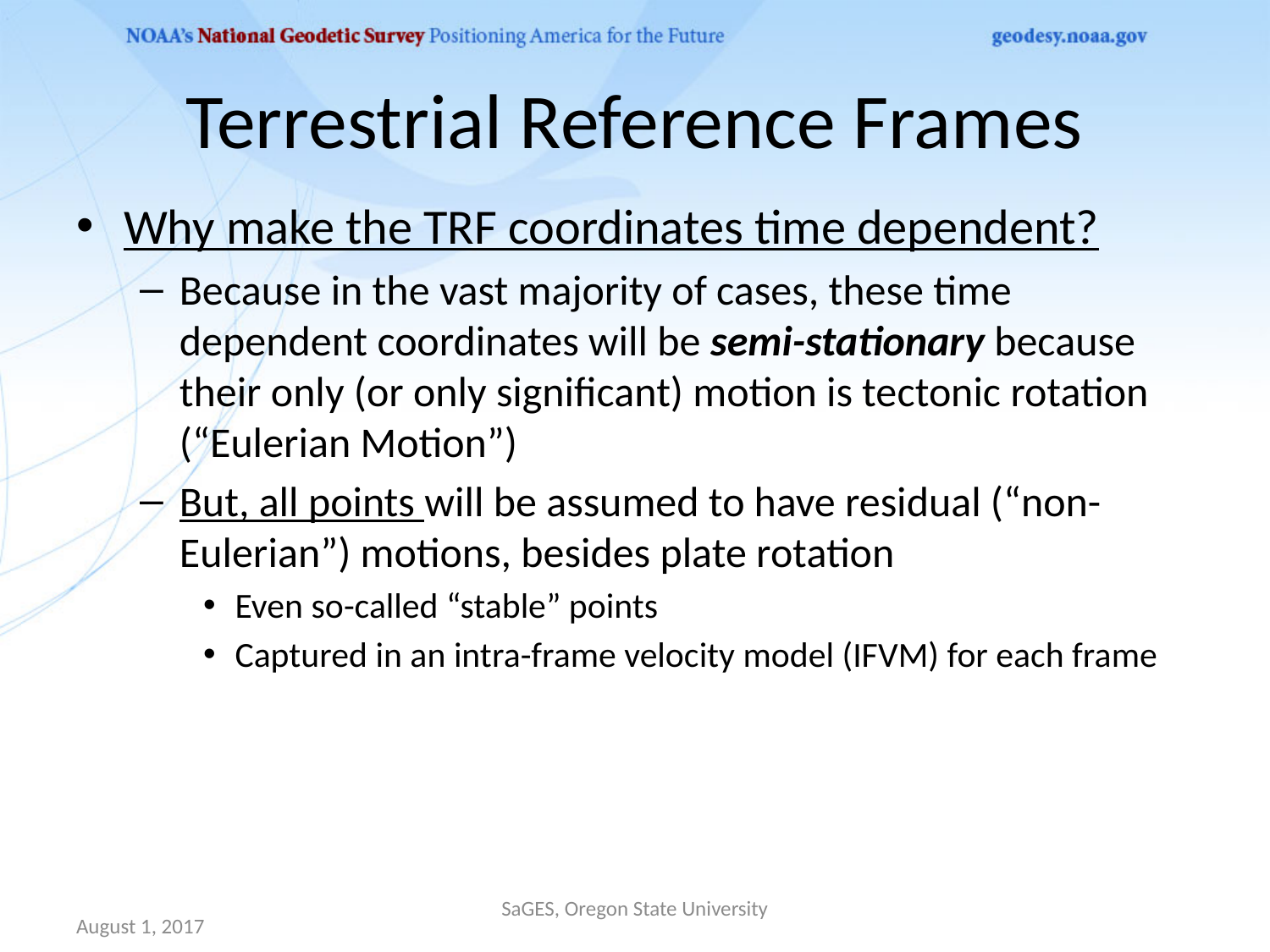

# Terrestrial Reference Frames
Why make the TRF coordinates time dependent?
Because in the vast majority of cases, these time dependent coordinates will be semi-stationary because their only (or only significant) motion is tectonic rotation (“Eulerian Motion”)
But, all points will be assumed to have residual (“non-Eulerian”) motions, besides plate rotation
Even so-called “stable” points
Captured in an intra-frame velocity model (IFVM) for each frame

SaGES, Oregon State University
August 1, 2017